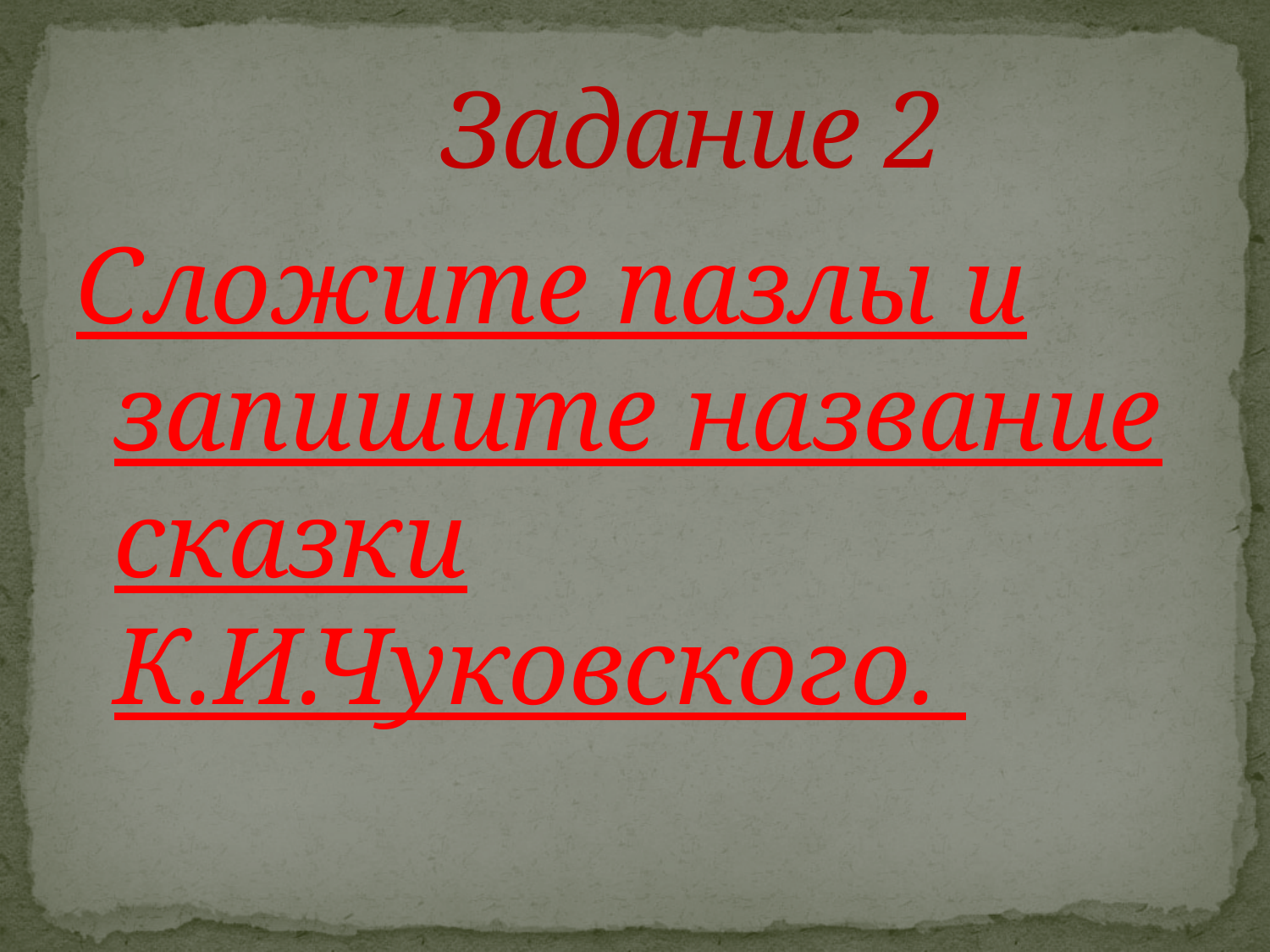

# Задание 2
Сложите пазлы и запишите название сказки К.И.Чуковского.